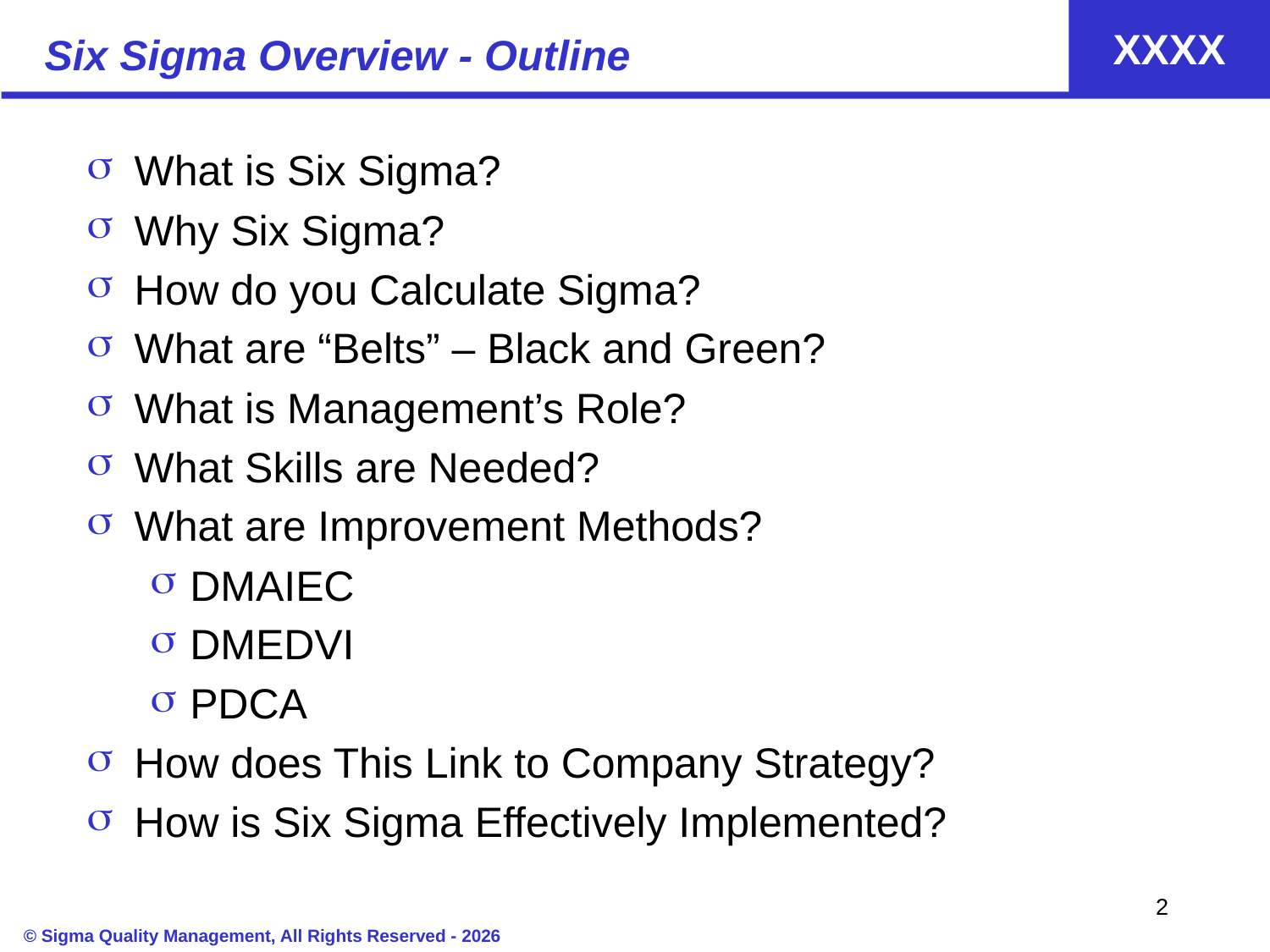

# Six Sigma Overview - Outline
What is Six Sigma?
Why Six Sigma?
How do you Calculate Sigma?
What are “Belts” – Black and Green?
What is Management’s Role?
What Skills are Needed?
What are Improvement Methods?
DMAIEC
DMEDVI
PDCA
How does This Link to Company Strategy?
How is Six Sigma Effectively Implemented?